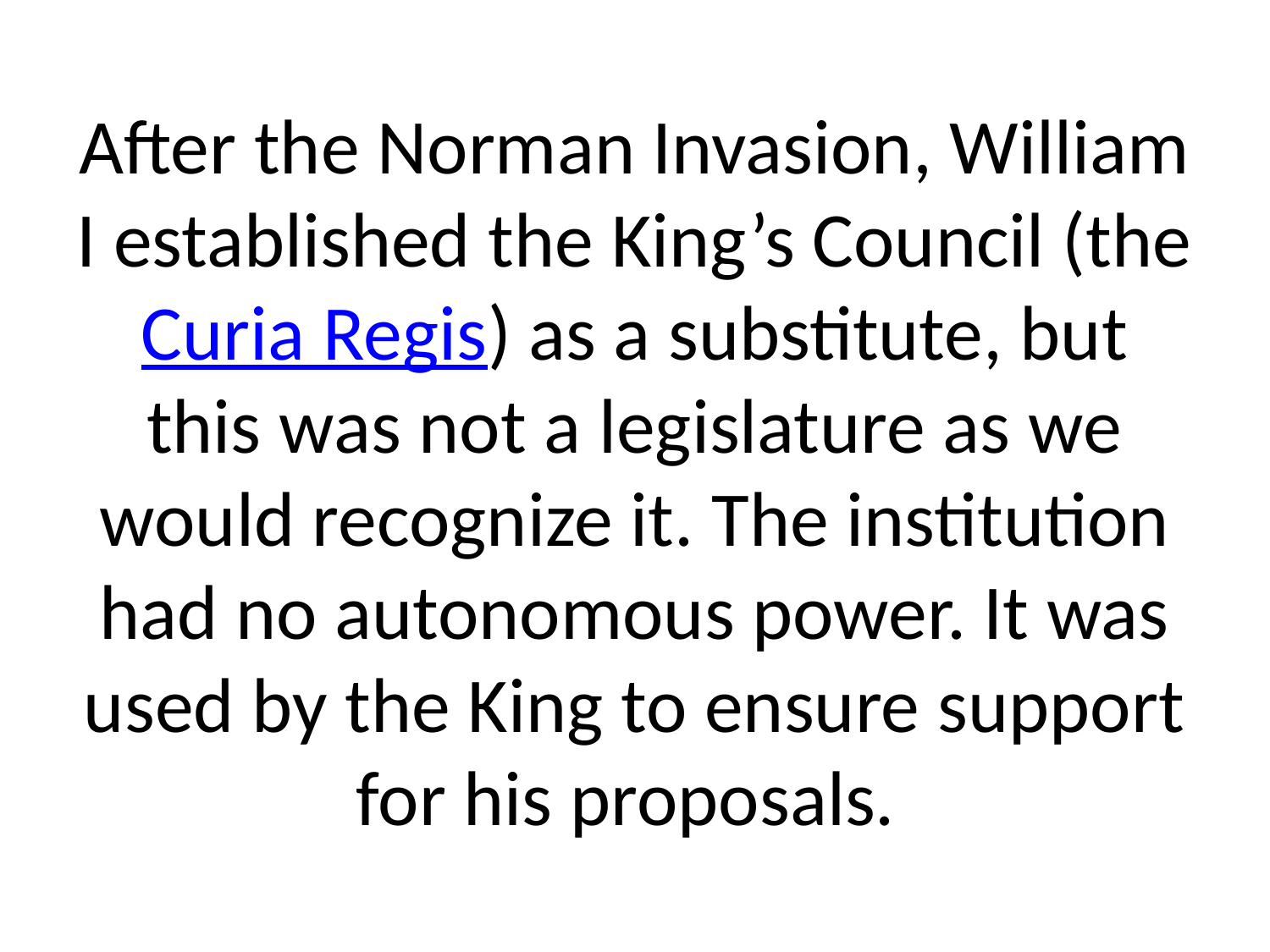

# After the Norman Invasion, William I established the King’s Council (the Curia Regis) as a substitute, but this was not a legislature as we would recognize it. The institution had no autonomous power. It was used by the King to ensure support for his proposals.